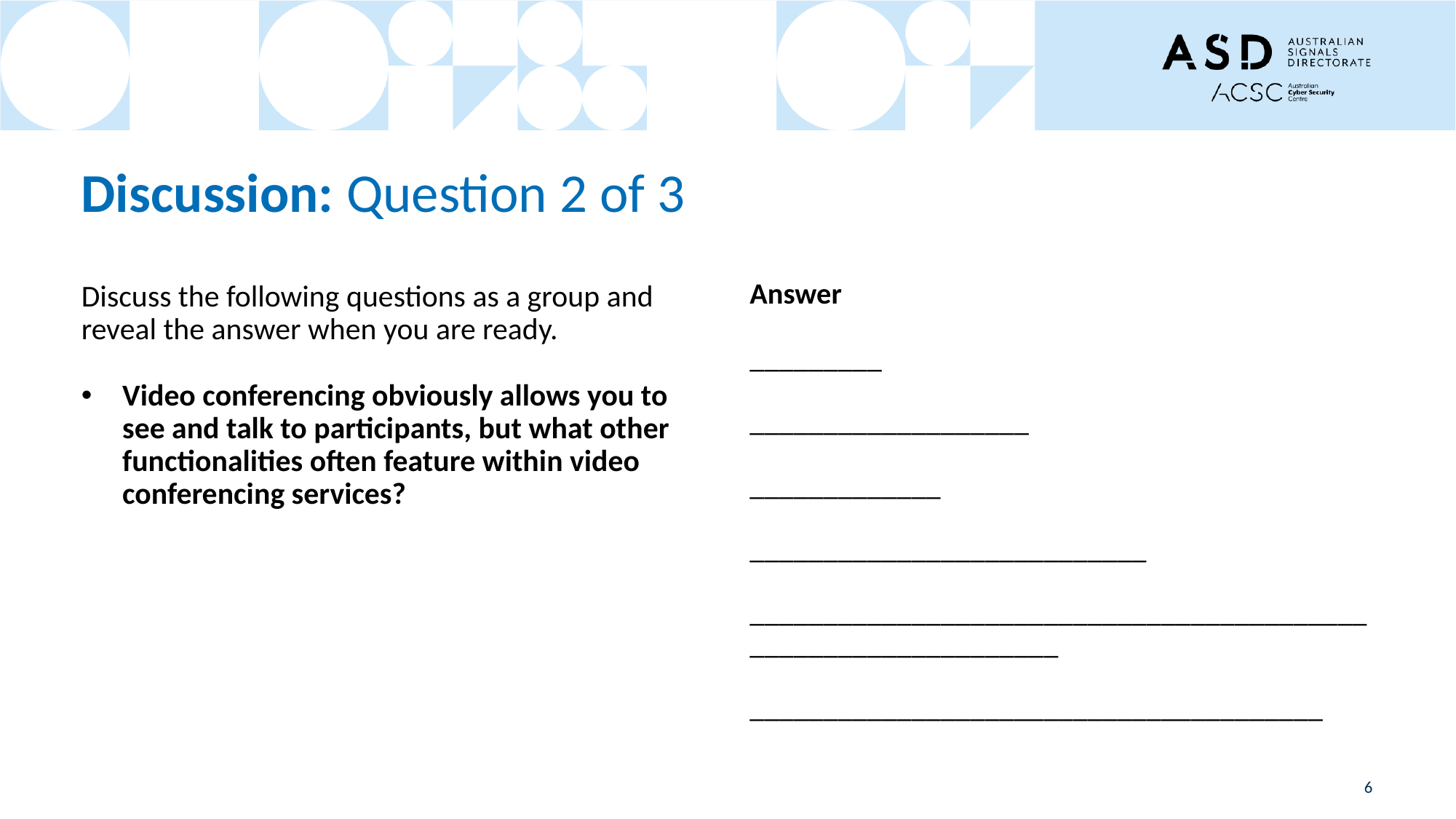

# Discussion: Question 2 of 3
Answer
_________
___________________
_____________
___________________________
_______________________________________________________________
_______________________________________
Discuss the following questions as a group and reveal the answer when you are ready.
Video conferencing obviously allows you to see and talk to participants, but what other functionalities often feature within video conferencing services?

6